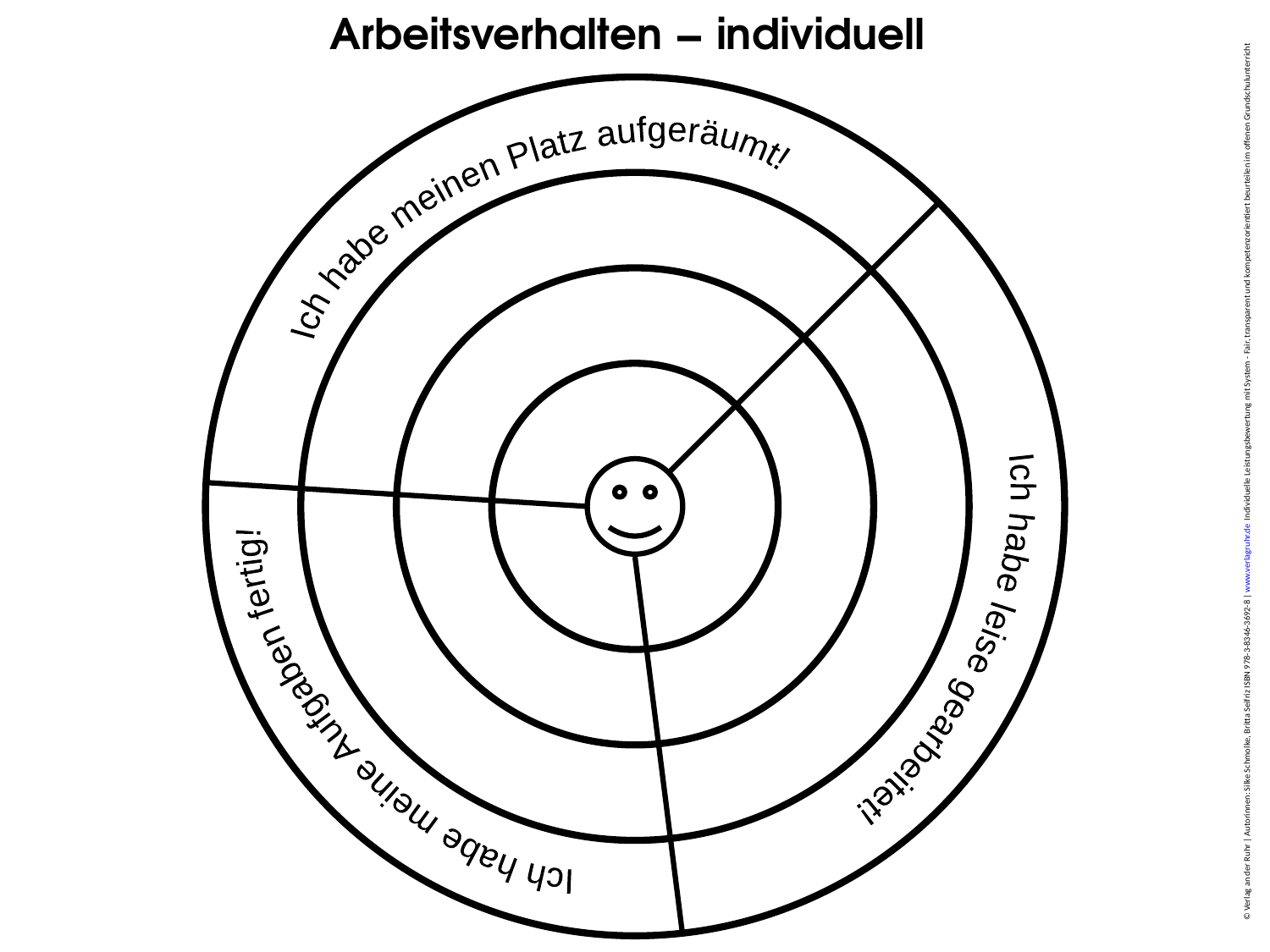

Arbeitsverhalten − individuell

Ich habe meinen Platz aufgeräumt!
Ich habe leise gearbeitet!
Ich habe meine Aufgaben fertig!